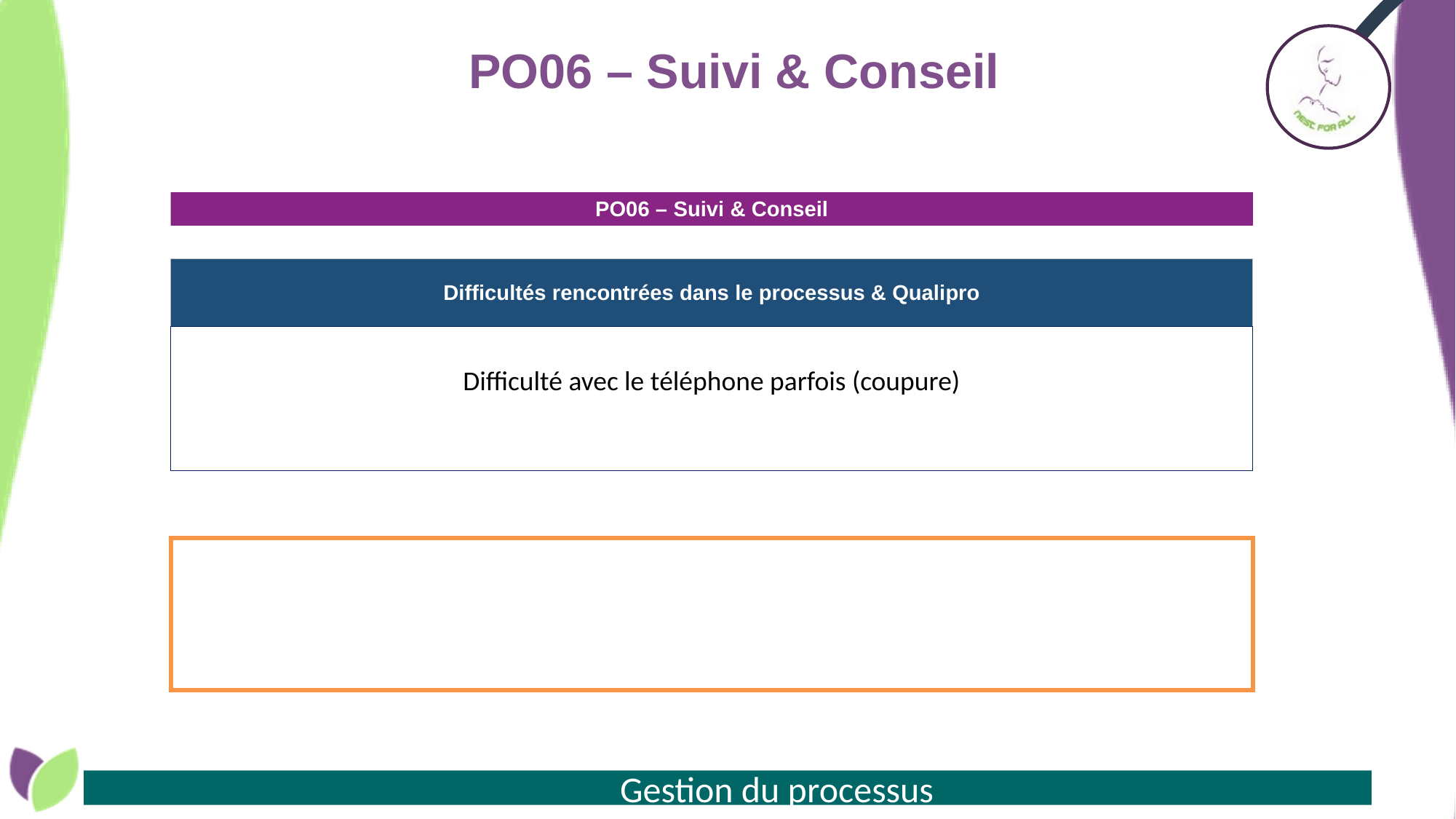

# PO06 – Suivi & Conseil
| PO06 – Suivi & Conseil |
| --- |
|  |
| Difficultés rencontrées dans le processus & Qualipro |
| Difficulté avec le téléphone parfois (coupure) |

Gestion du processus